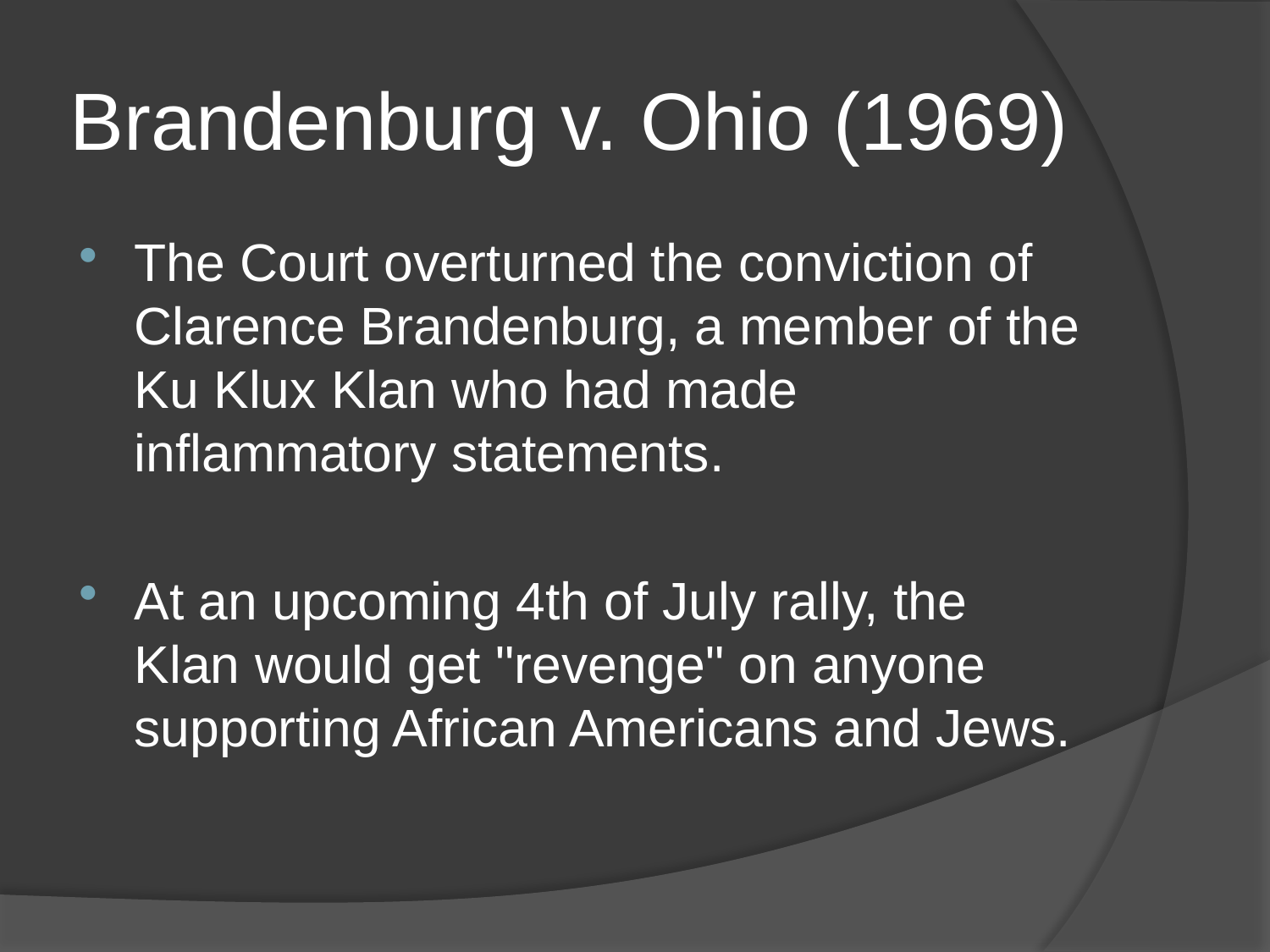

# Brandenburg v. Ohio (1969)
The Court overturned the conviction of Clarence Brandenburg, a member of the Ku Klux Klan who had made inflammatory statements.

At an upcoming 4th of July rally, the Klan would get "revenge" on anyone supporting African Americans and Jews.